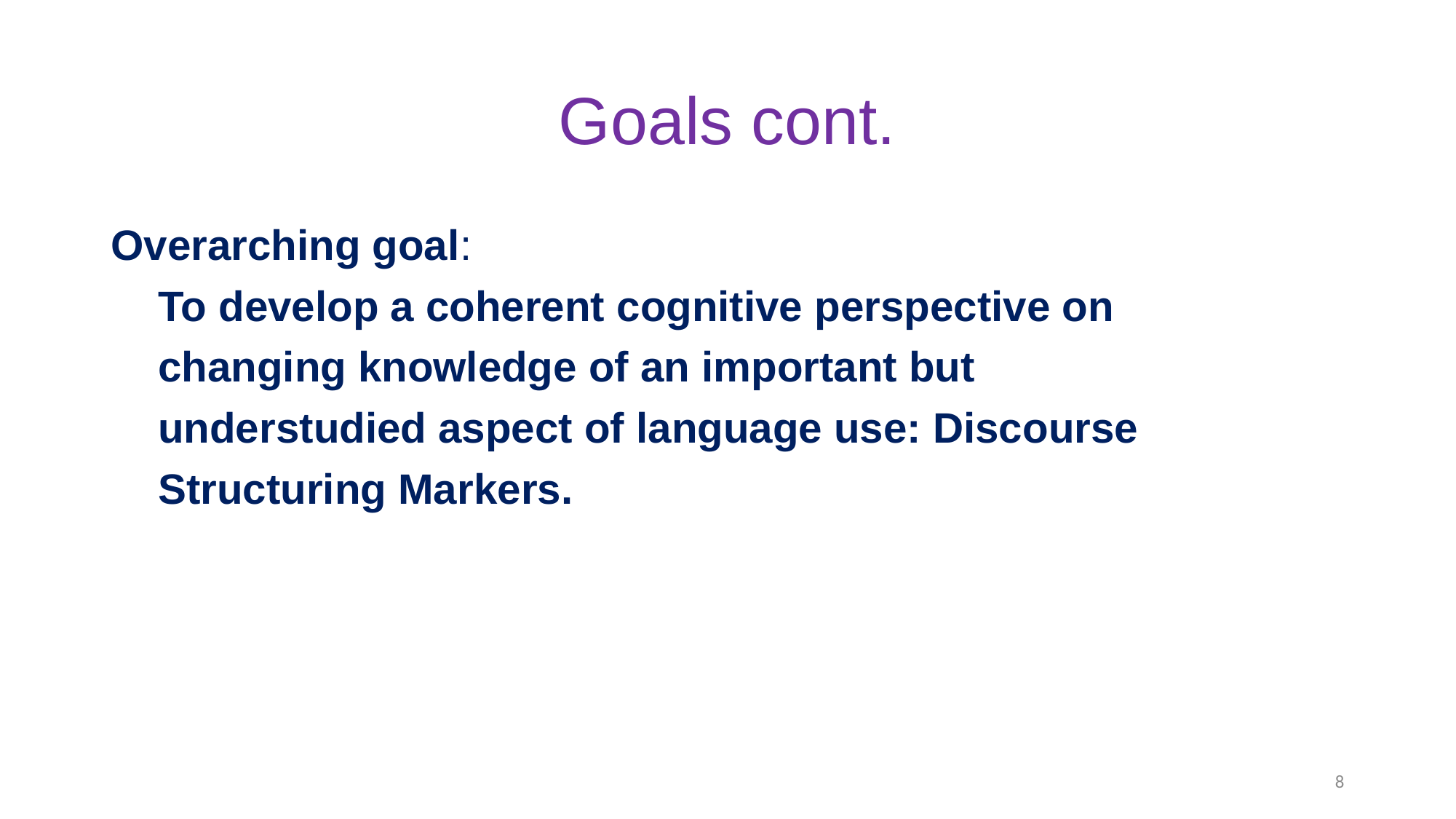

# Goals cont.
Overarching goal:
    To develop a coherent cognitive perspective on
    changing knowledge of an important but
    understudied aspect of language use: Discourse
    Structuring Markers.

8